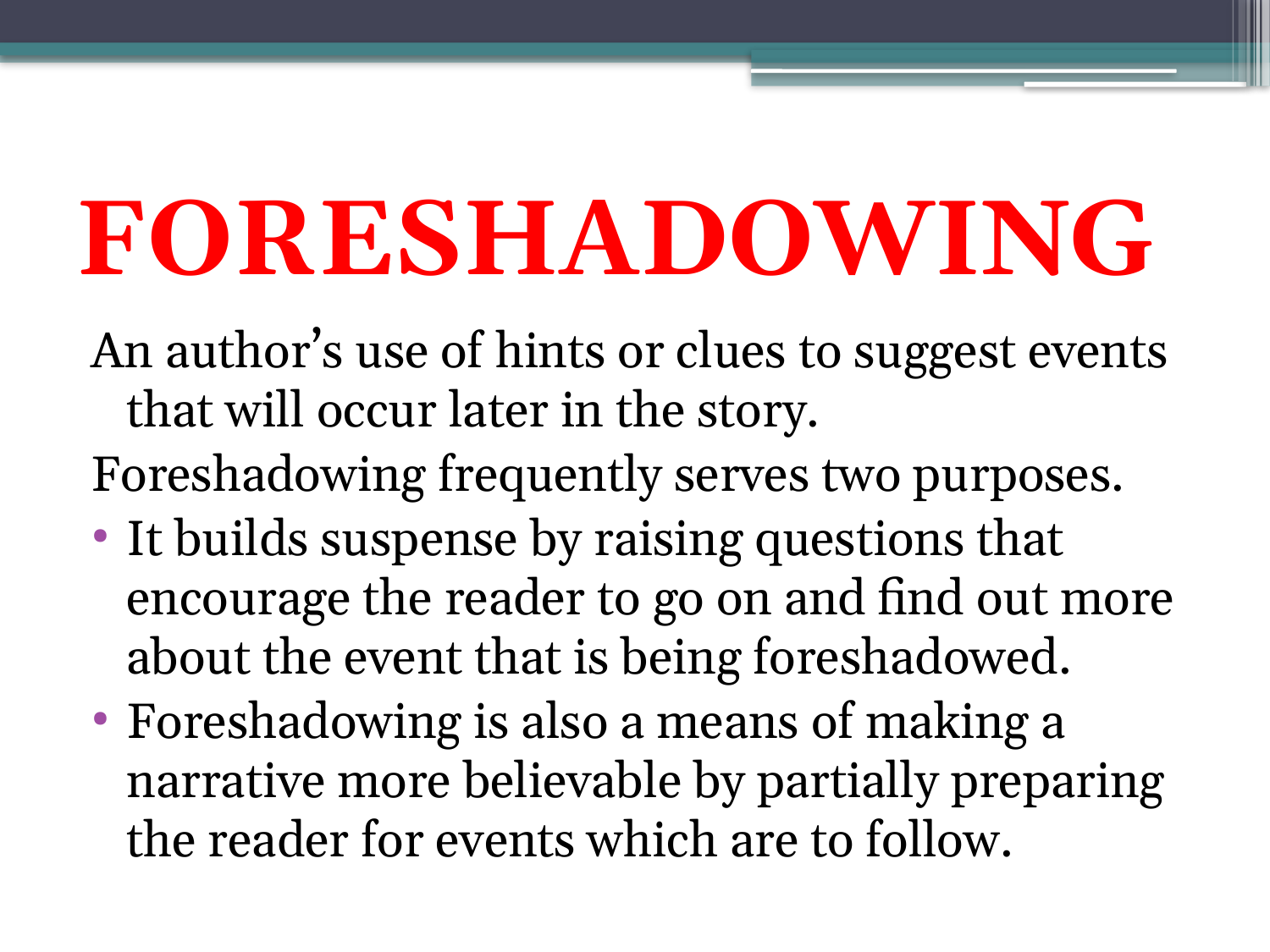

# FORESHADOWING
An author’s use of hints or clues to suggest events that will occur later in the story.
Foreshadowing frequently serves two purposes.
It builds suspense by raising questions that encourage the reader to go on and find out more about the event that is being foreshadowed.
Foreshadowing is also a means of making a narrative more believable by partially preparing the reader for events which are to follow.